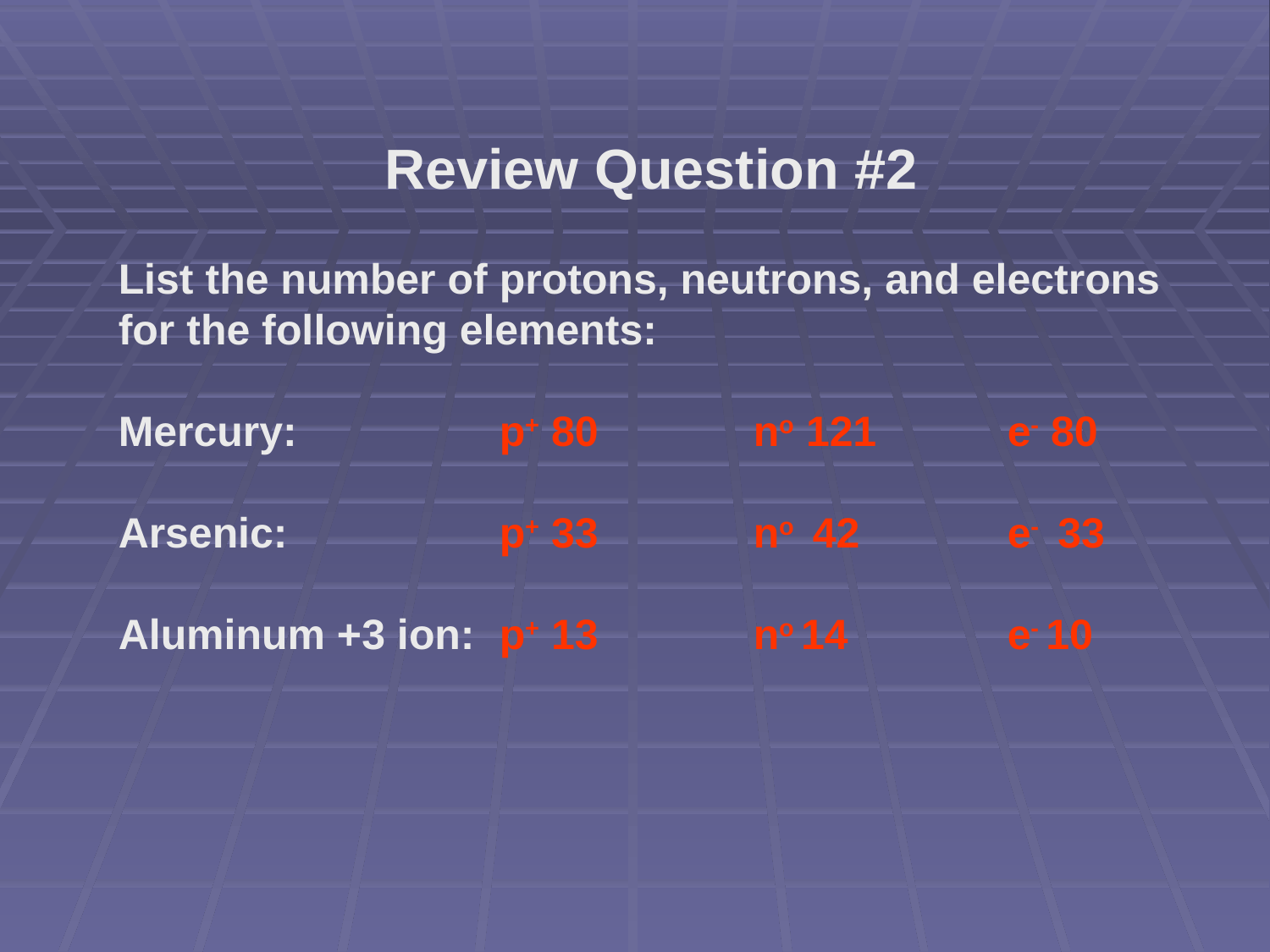

Review Question #2

List the number of protons, neutrons, and electrons for the following elements:

Mercury:  		p+ 80 		no 121 	e- 80

Arsenic: 		p+ 33 		no  42 		e-  33

Aluminum +3 ion: 	p+ 13 		no 14  		e- 10